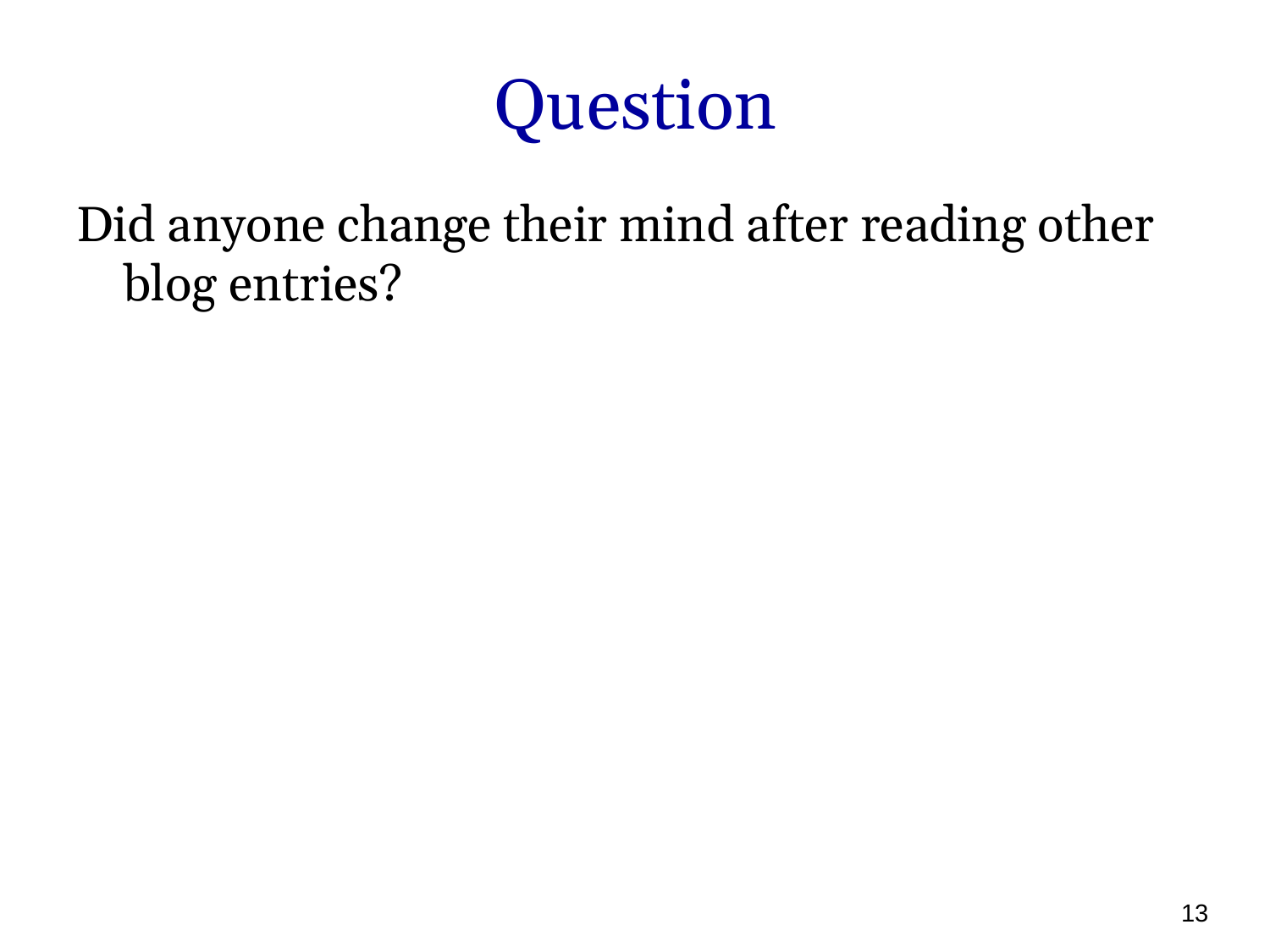

# Question
Did anyone change their mind after reading other blog entries?
13